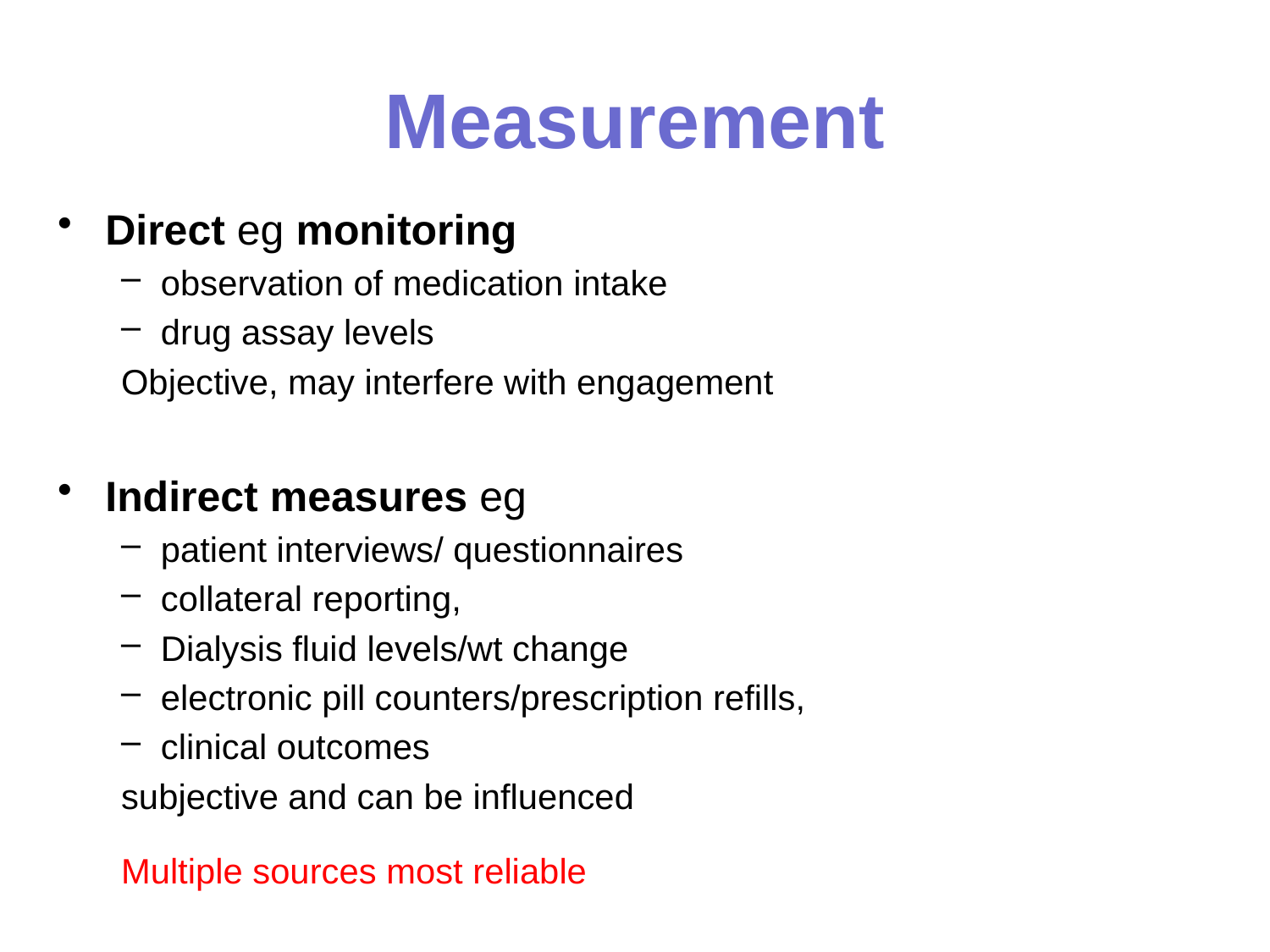

# Measurement
Direct eg monitoring
observation of medication intake
drug assay levels
Objective, may interfere with engagement

Indirect measures eg
patient interviews/ questionnaires
collateral reporting,
Dialysis fluid levels/wt change
electronic pill counters/prescription refills,
clinical outcomes
subjective and can be influenced

Multiple sources most reliable